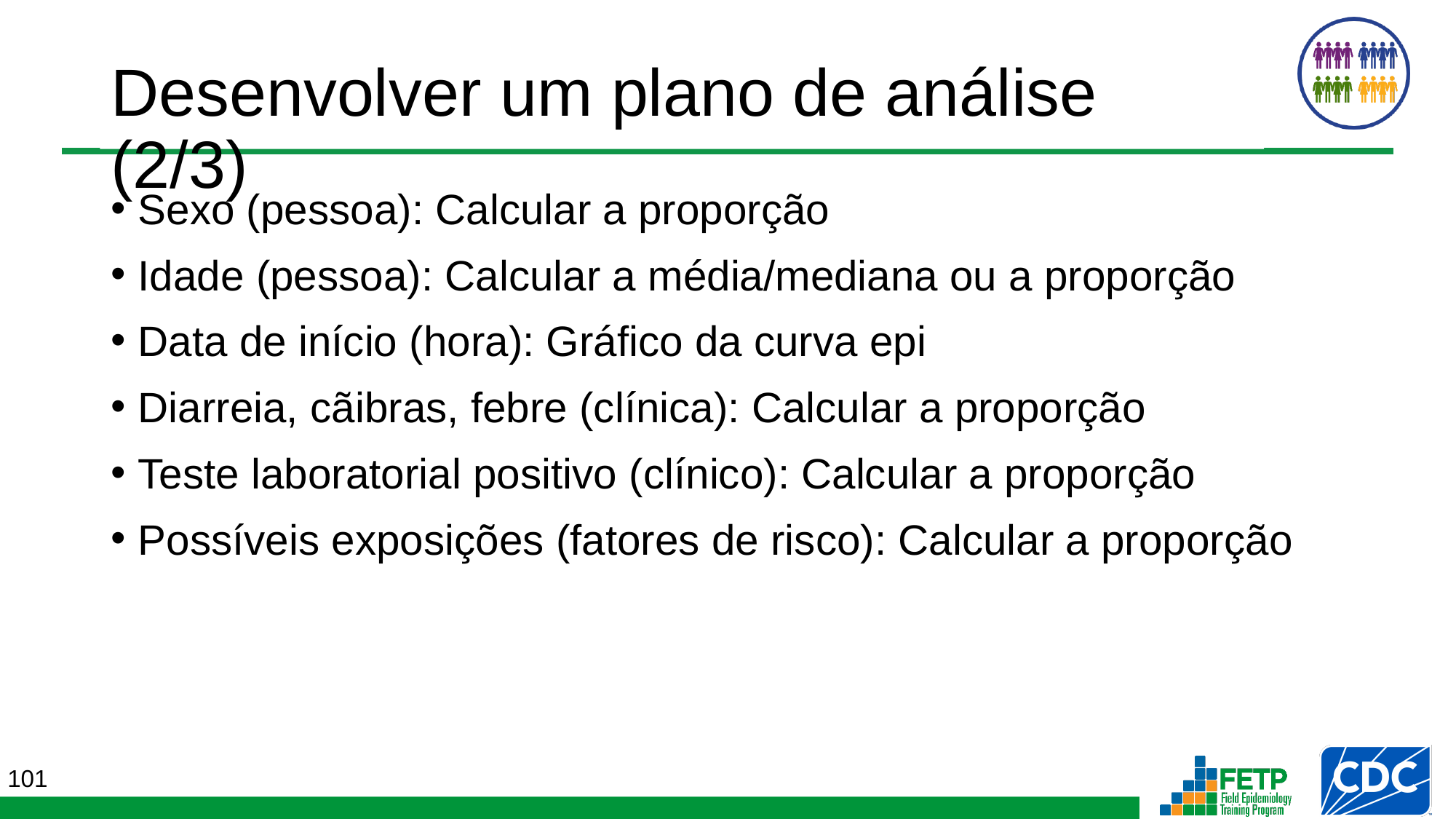

# Desenvolver um plano de análise (2/3)
Sexo (pessoa): Calcular a proporção
Idade (pessoa): Calcular a média/mediana ou a proporção
Data de início (hora): Gráfico da curva epi
Diarreia, cãibras, febre (clínica): Calcular a proporção
Teste laboratorial positivo (clínico): Calcular a proporção
Possíveis exposições (fatores de risco): Calcular a proporção